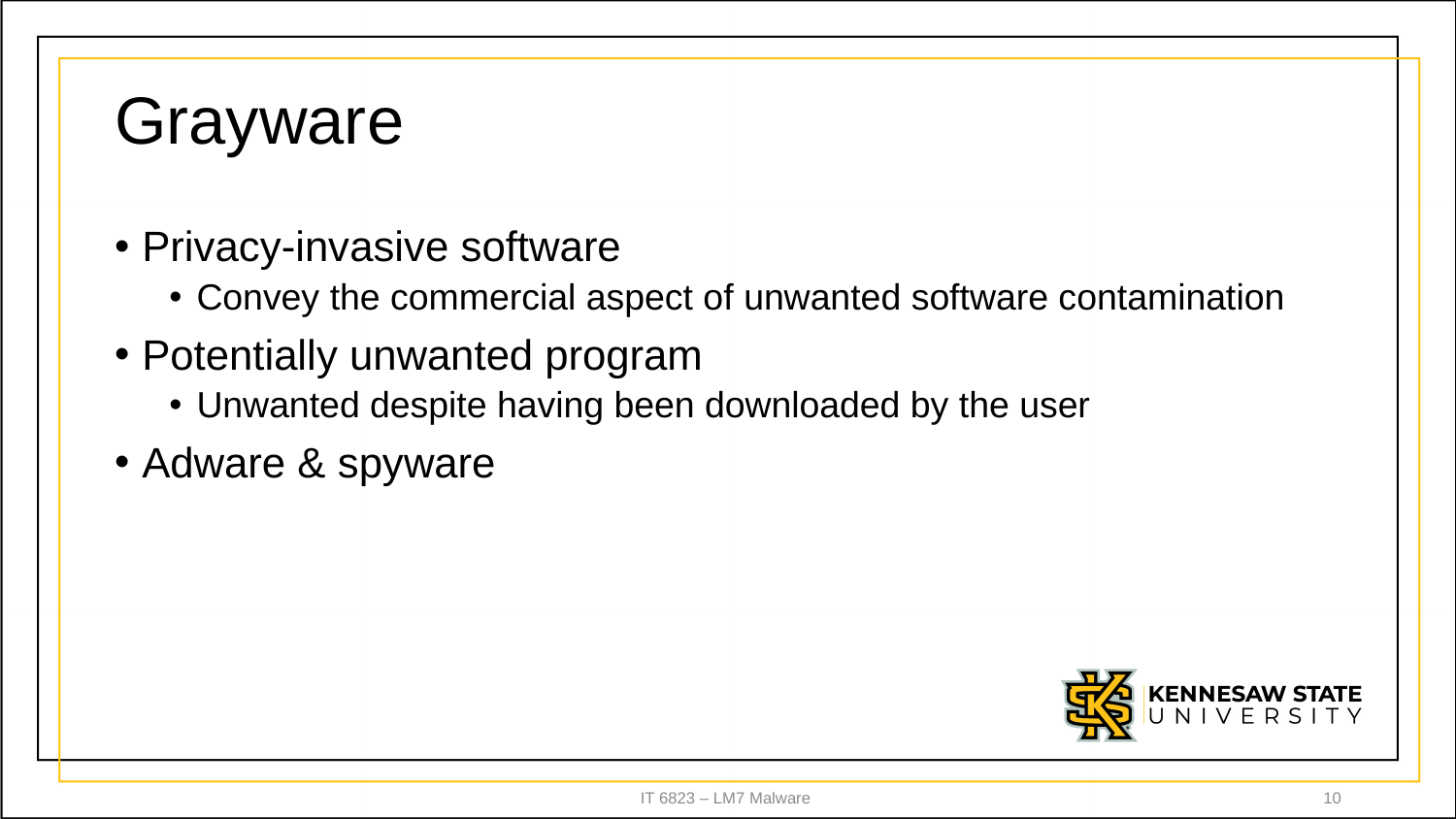

# Grayware
Privacy-invasive software
Convey the commercial aspect of unwanted software contamination
Potentially unwanted program
Unwanted despite having been downloaded by the user
Adware & spyware

IT 6823 – LM7 Malware
10